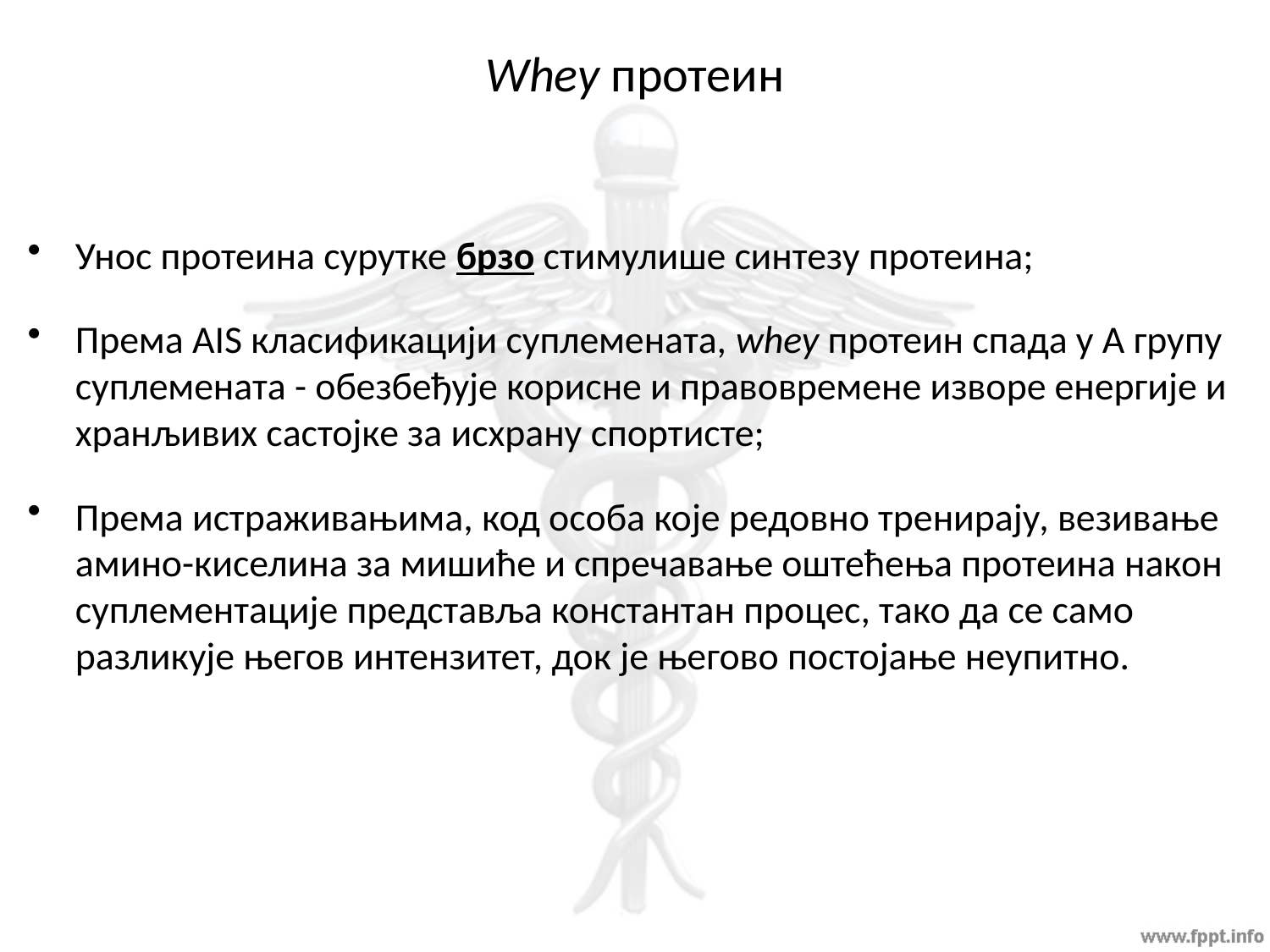

# Whey протеин

Унос протеина сурутке брзо стимулише синтезу протеина;

Према AIS класификацији суплемената, whey протеин спада у А групу суплемената - обезбеђује корисне и правовремене изворе енергије и хранљивих састојке за исхрану спортисте;

Према истраживањима, код особа које редовно тренирају, везивање амино-киселина за мишиће и спречавање оштећења протеина након суплементације представља константан процес, тако да се само разликује његов интензитет, док је његово постојање неупитно.